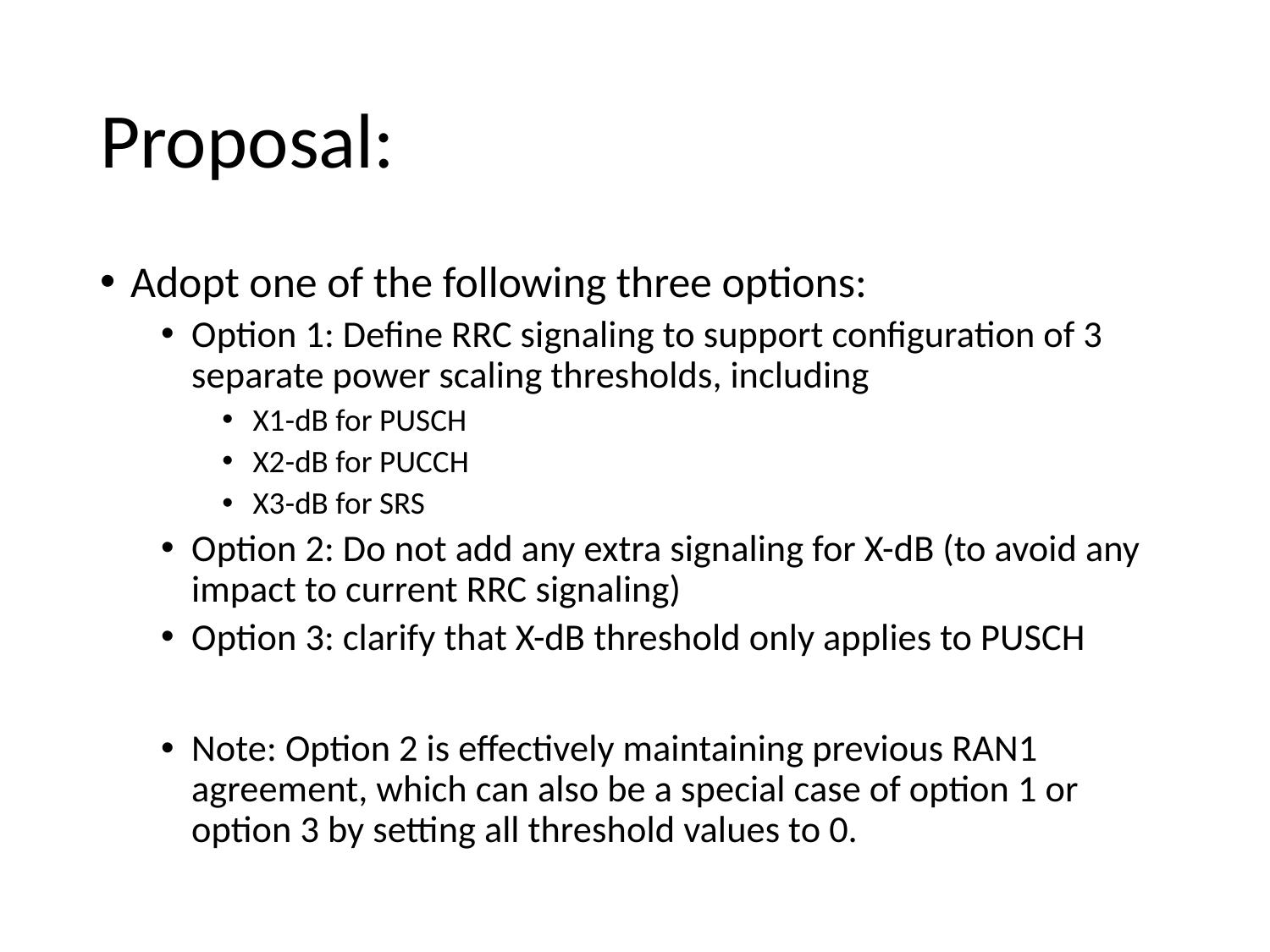

# Proposal:
Adopt one of the following three options:
Option 1: Define RRC signaling to support configuration of 3 separate power scaling thresholds, including
X1-dB for PUSCH
X2-dB for PUCCH
X3-dB for SRS
Option 2: Do not add any extra signaling for X-dB (to avoid any impact to current RRC signaling)
Option 3: clarify that X-dB threshold only applies to PUSCH

Note: Option 2 is effectively maintaining previous RAN1 agreement, which can also be a special case of option 1 or option 3 by setting all threshold values to 0.